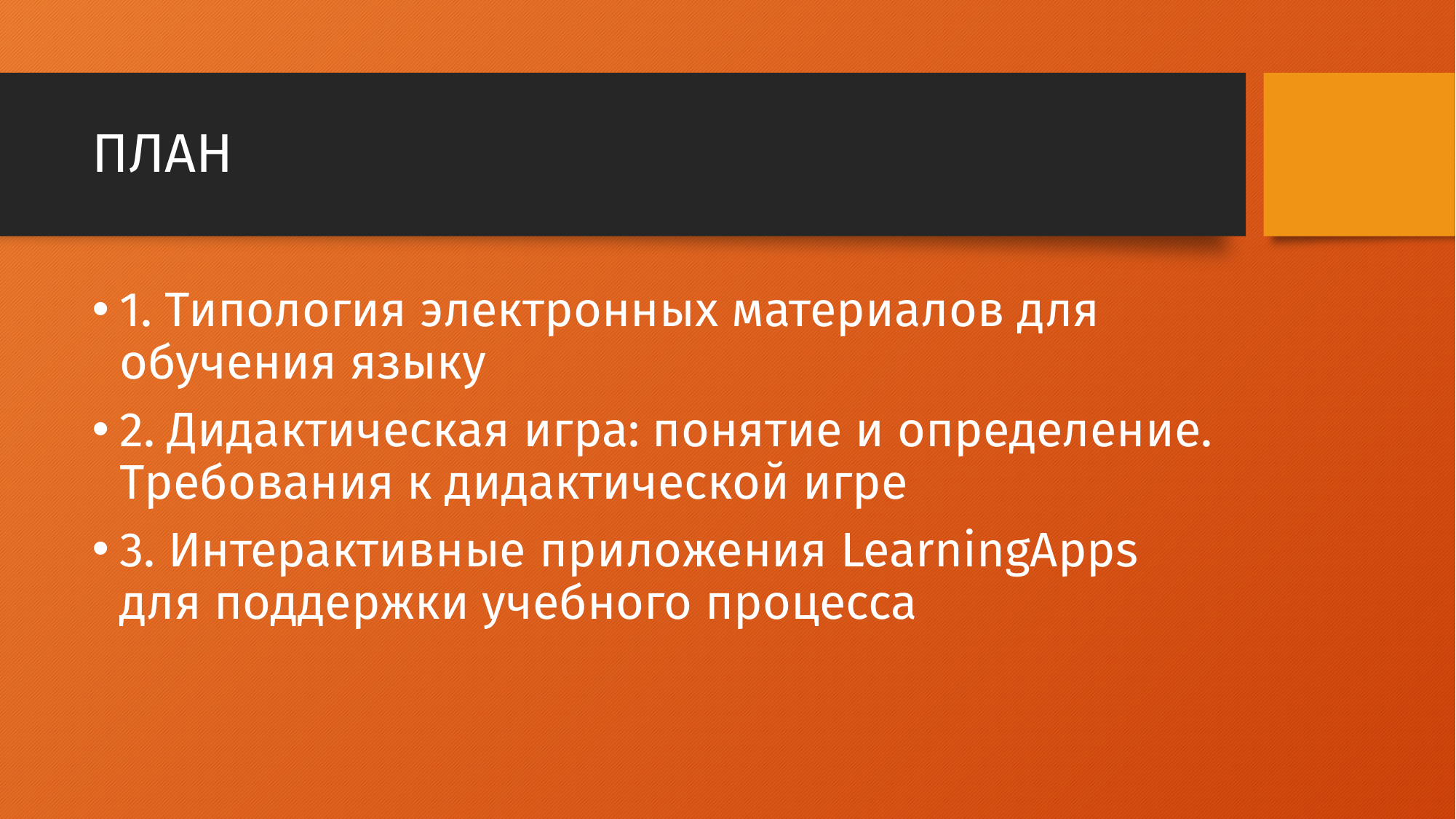

# ПЛАН
1. Типология электронных материалов для обучения языку
2. Дидактическая игра: понятие и определение. Требования к дидактической игре
3. Интерактивные приложения LearningApps для поддержки учебного процесса